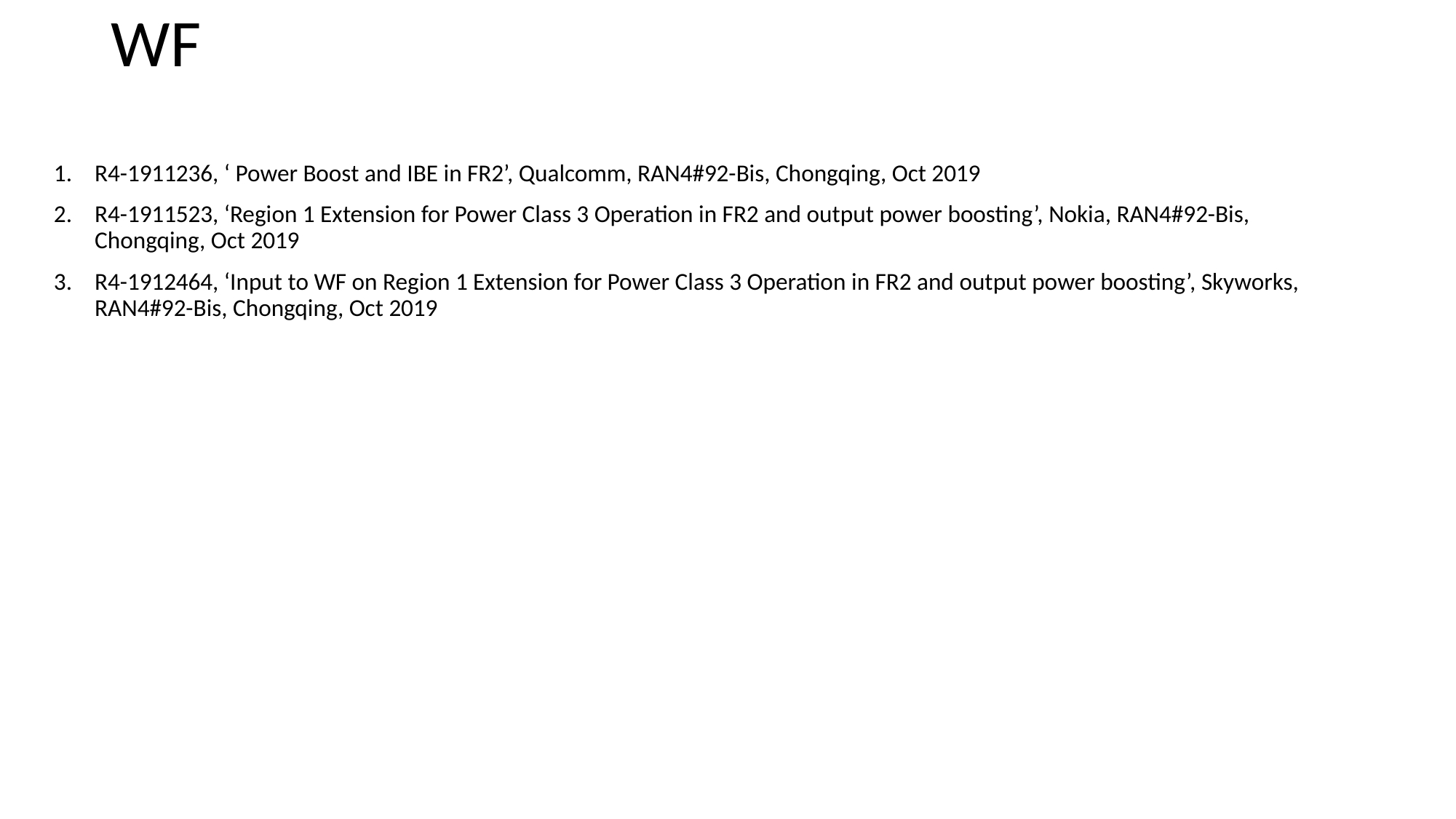

# WF

R4-1911236, ‘ Power Boost and IBE in FR2’, Qualcomm, RAN4#92-Bis, Chongqing, Oct 2019
R4-1911523, ‘Region 1 Extension for Power Class 3 Operation in FR2 and output power boosting’, Nokia, RAN4#92-Bis, Chongqing, Oct 2019
R4-1912464, ‘Input to WF on Region 1 Extension for Power Class 3 Operation in FR2 and output power boosting’, Skyworks, RAN4#92-Bis, Chongqing, Oct 2019